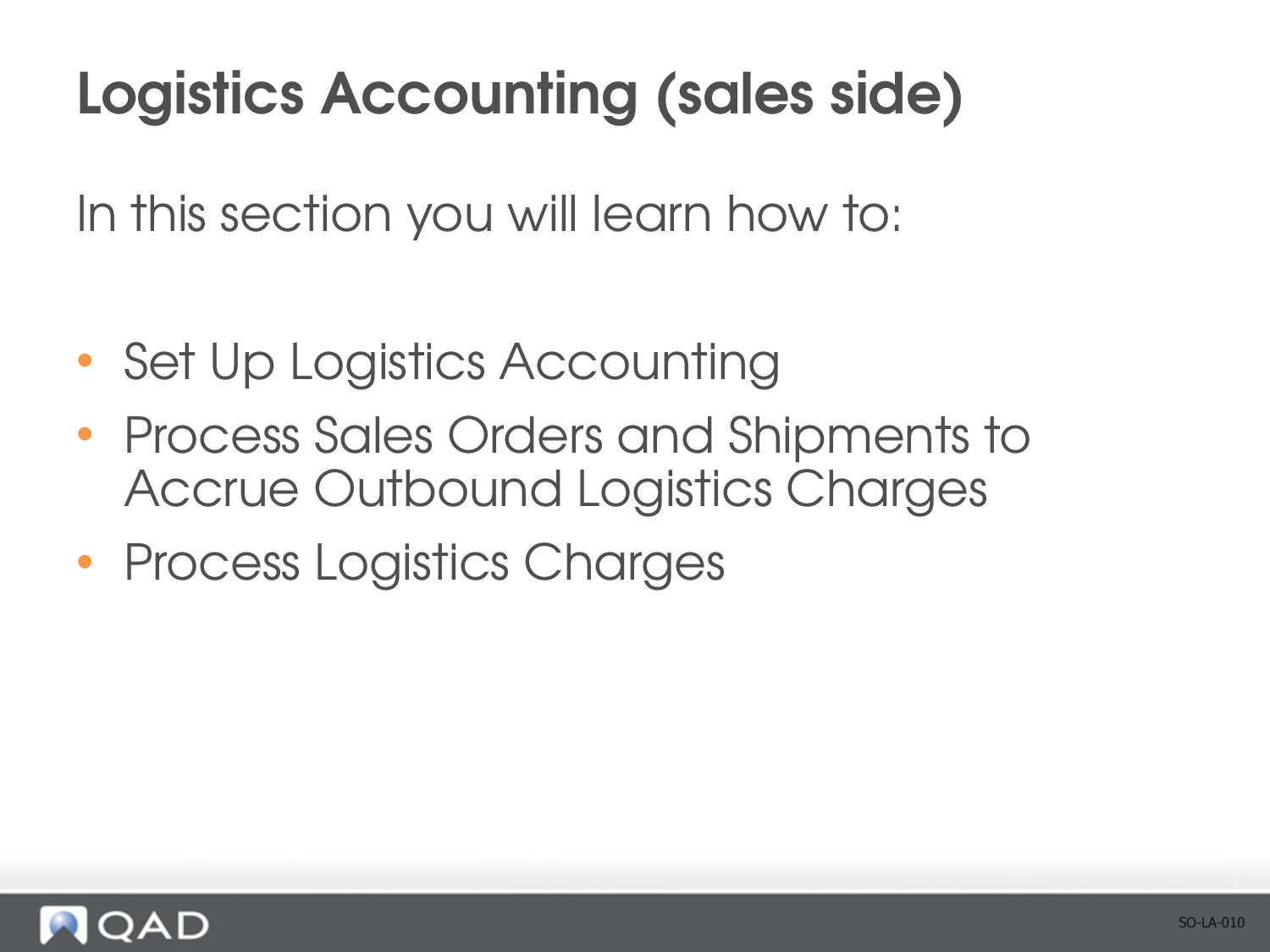

# Logistics Accounting (sales side)
In this section you will learn how to:

Set Up Logistics Accounting
Process Sales Orders and Shipments to Accrue Outbound Logistics Charges
Process Logistics Charges

SO-LA-010